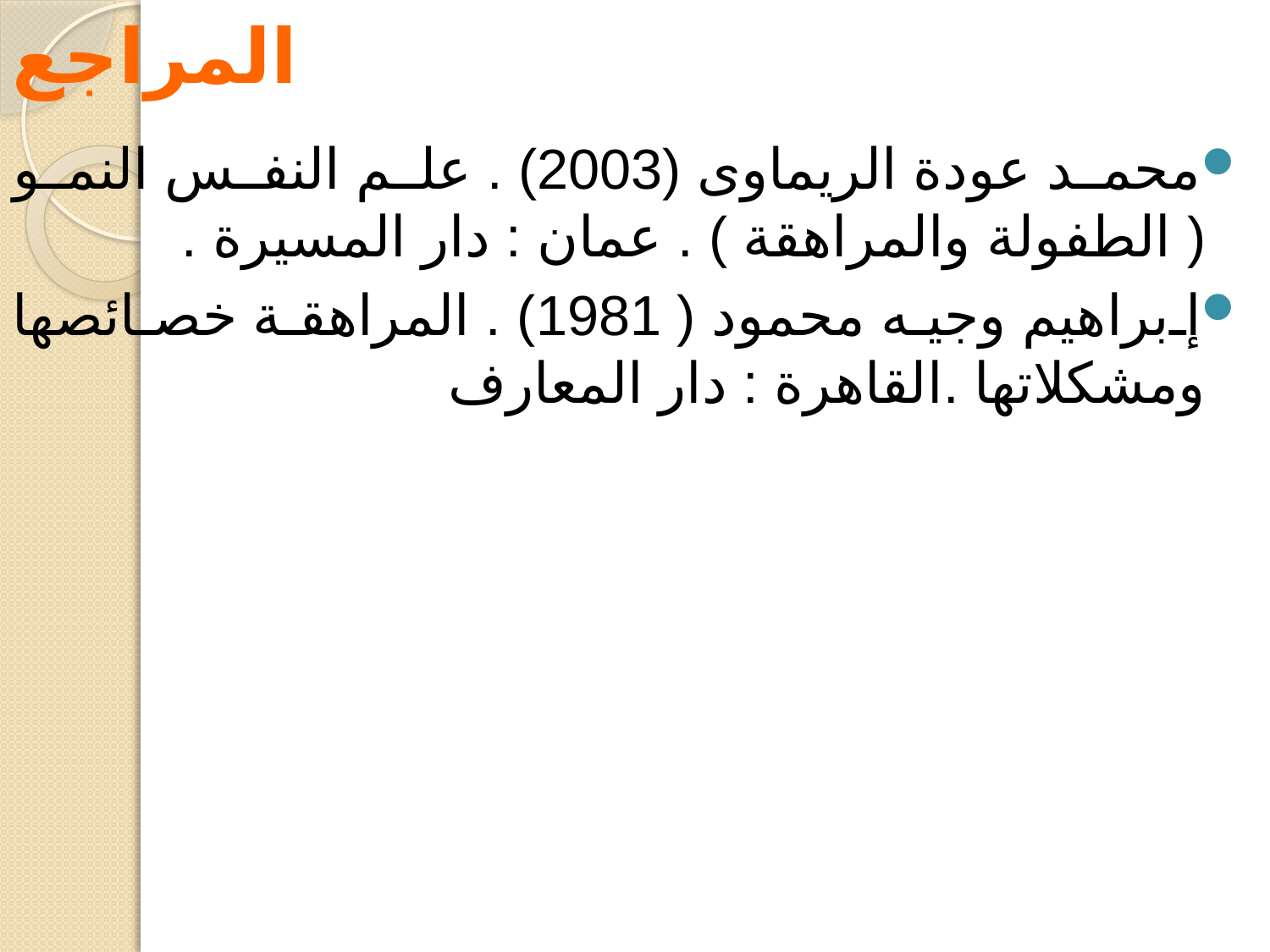

# المراجع
محمد عودة الريماوى (2003) . علم النفس النمو ( الطفولة والمراهقة ) . عمان : دار المسيرة .
إبراهيم وجيه محمود ( 1981) . المراهقة خصائصها ومشكلاتها .القاهرة : دار المعارف